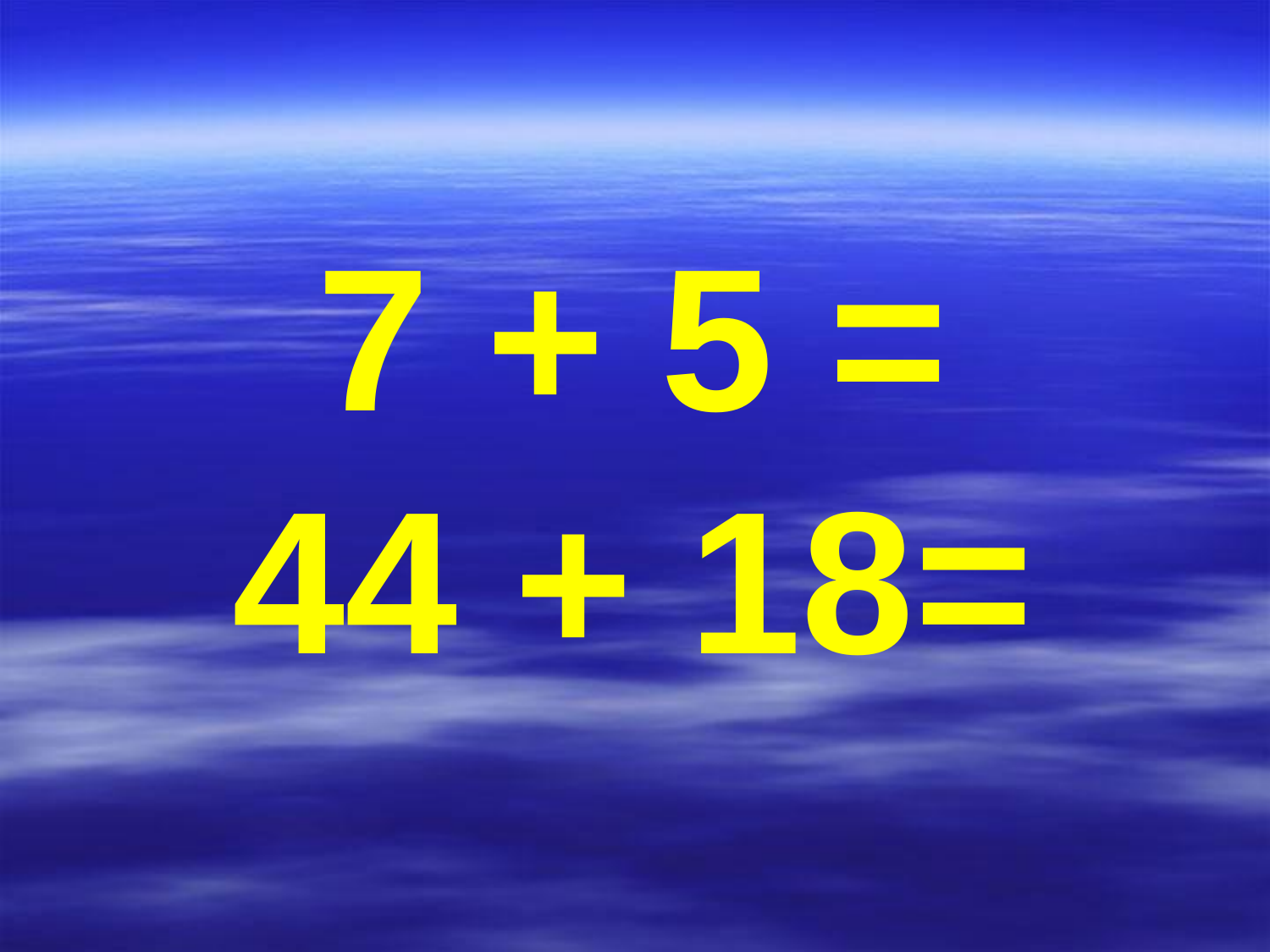

# 7 + 5 = 44 + 18=